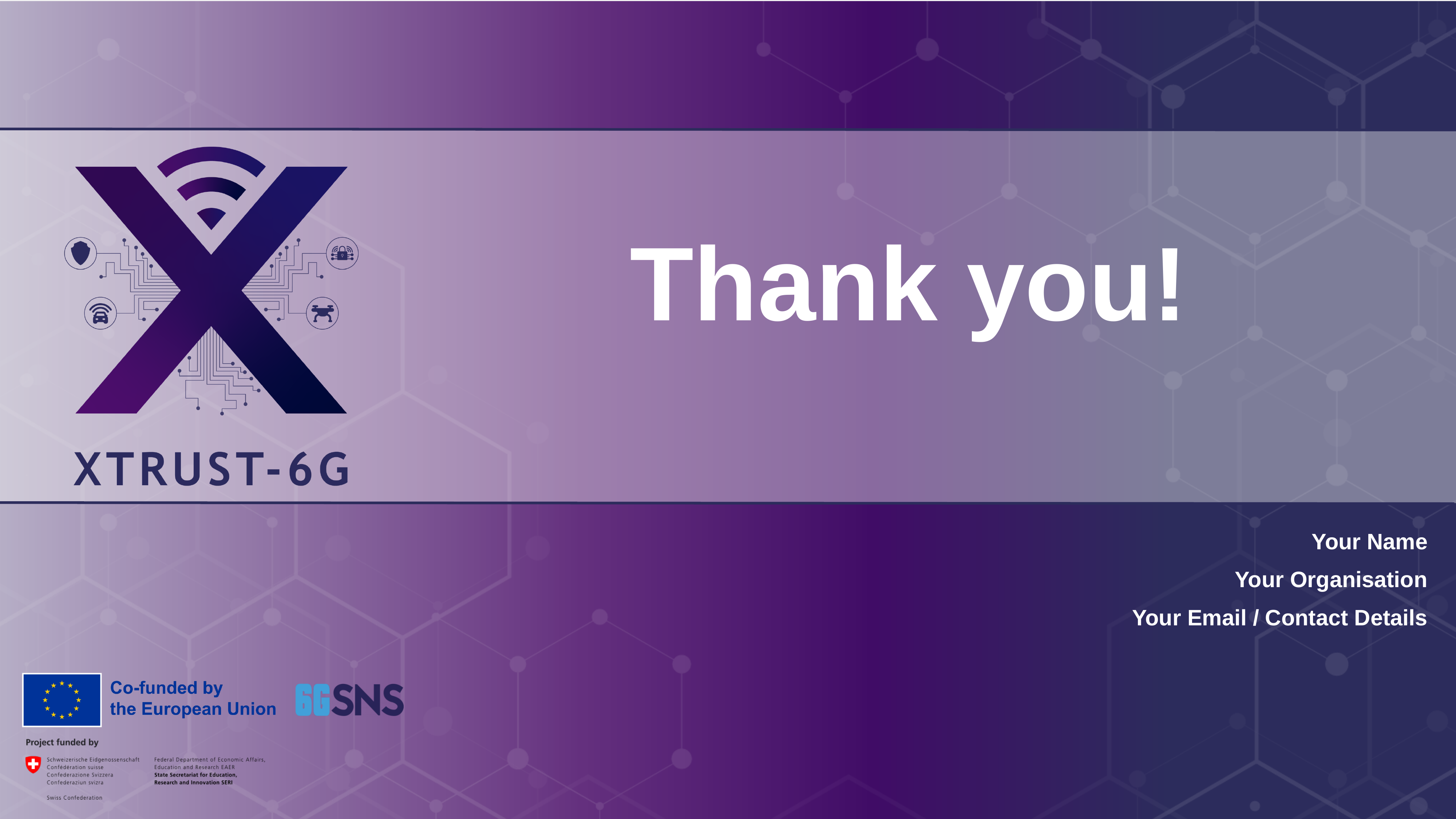

Thank you!
Your Name
Your Organisation
Your Email / Contact Details